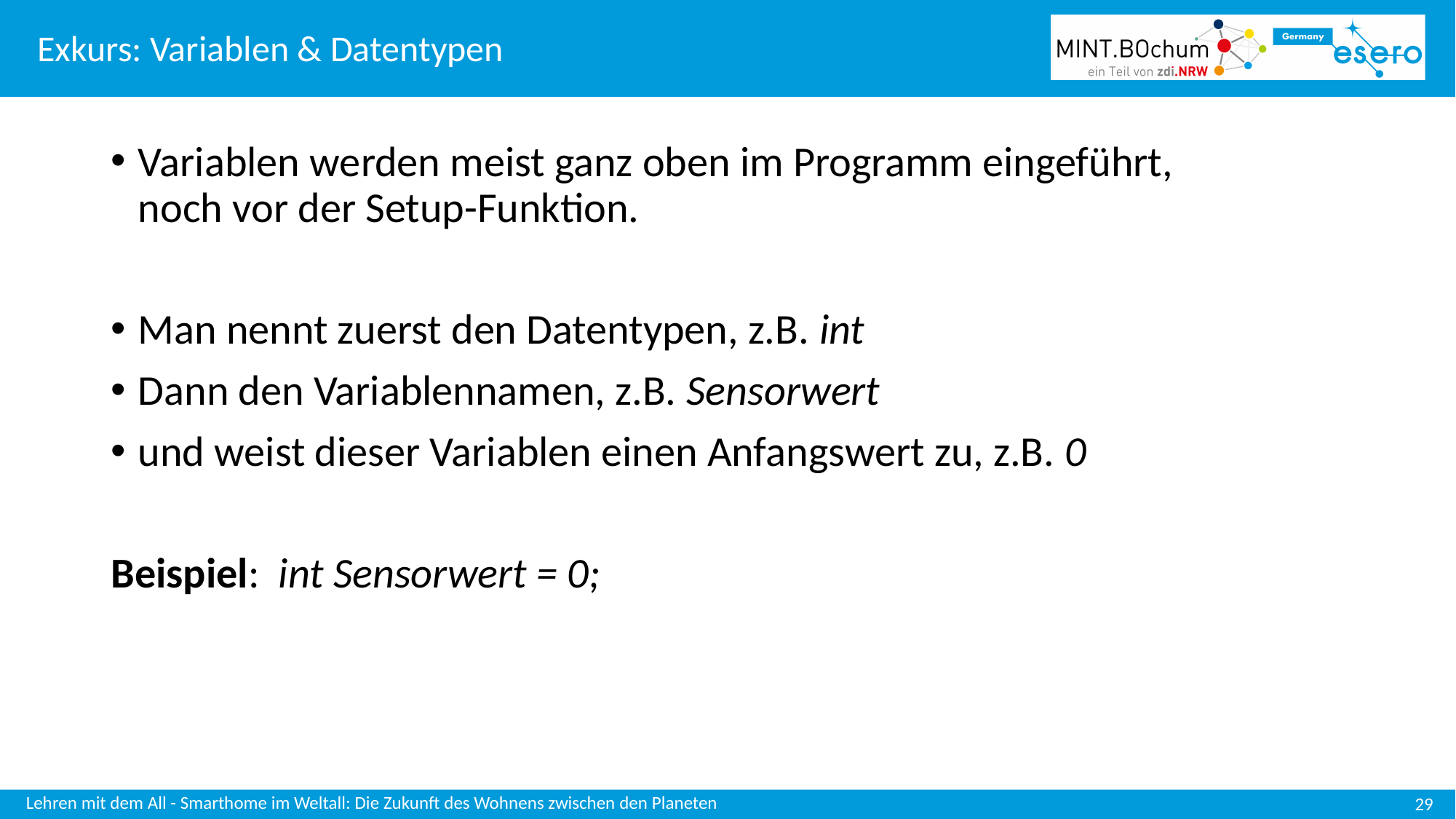

# Exkurs: Variablen & Datentypen
Variablen werden meist ganz oben im Programm eingeführt,
noch vor der Setup-Funktion.

Man nennt zuerst den Datentypen, z.B. int
Dann den Variablennamen, z.B. Sensorwert
und weist dieser Variablen einen Anfangswert zu, z.B. 0

Beispiel:  int Sensorwert = 0;